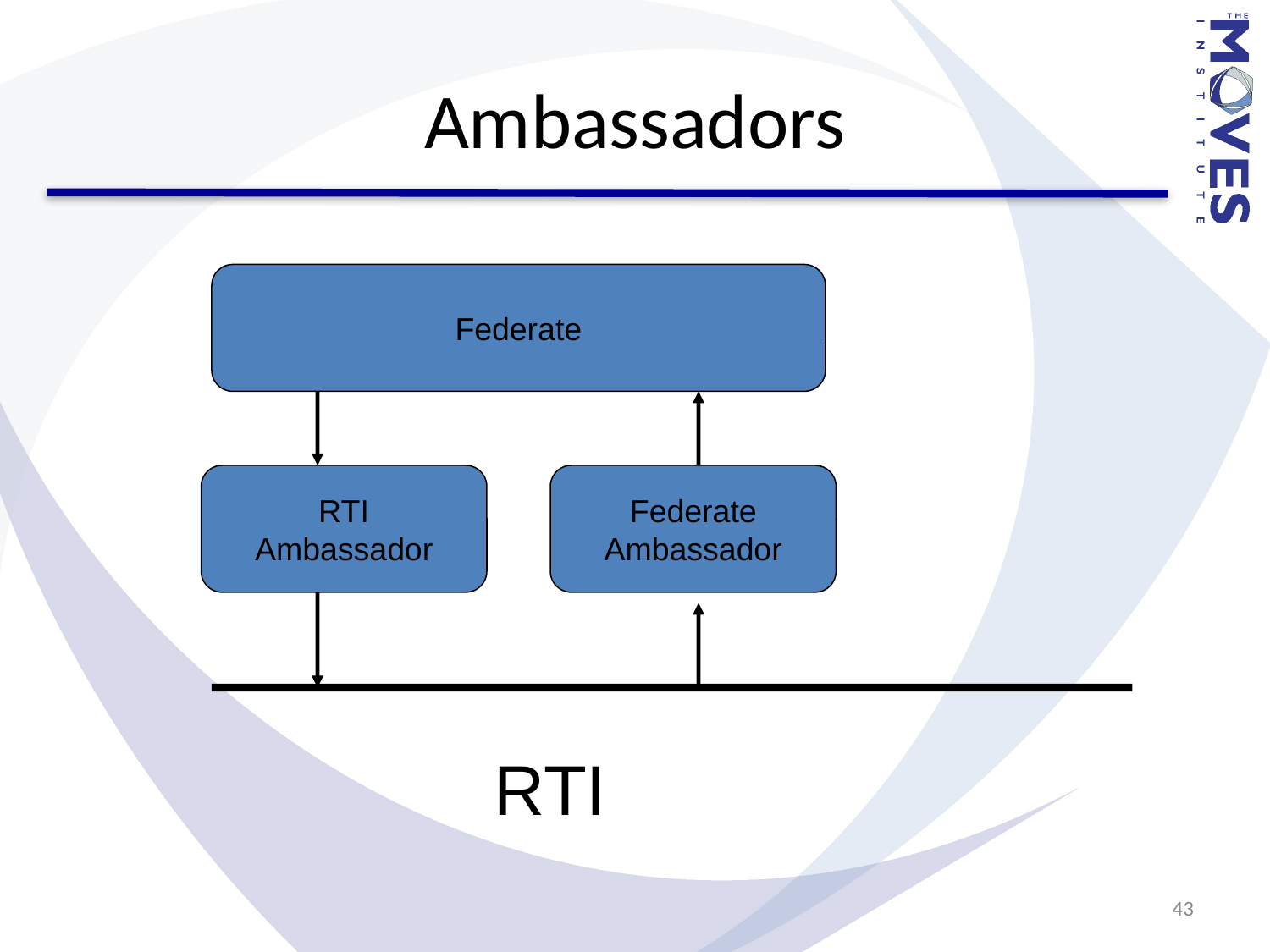

# Ambassadors
Federate

RTI
Ambassador
Federate
Ambassador

RTI
43